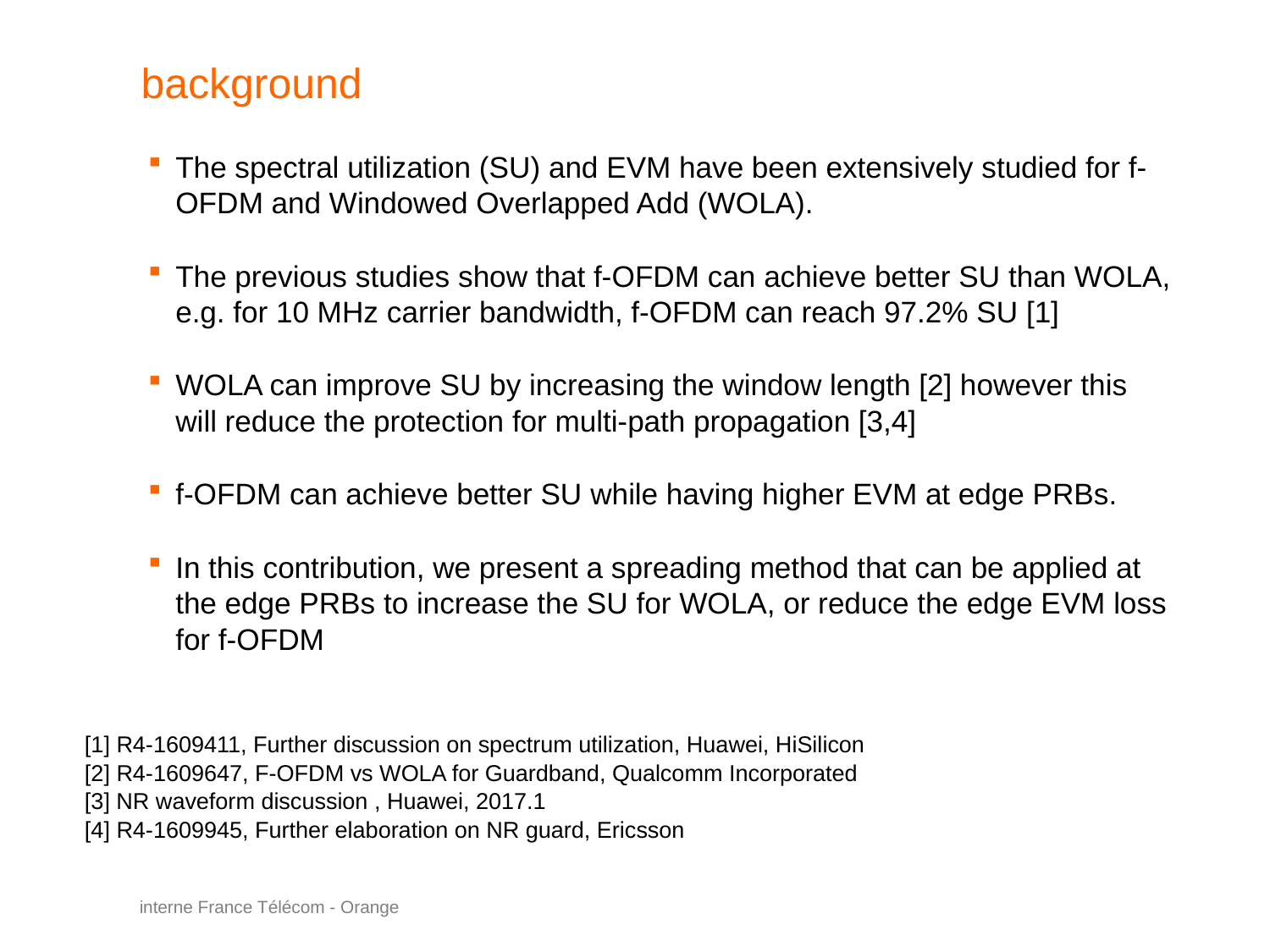

# background
The spectral utilization (SU) and EVM have been extensively studied for f-OFDM and Windowed Overlapped Add (WOLA).

The previous studies show that f-OFDM can achieve better SU than WOLA, e.g. for 10 MHz carrier bandwidth, f-OFDM can reach 97.2% SU [1]

WOLA can improve SU by increasing the window length [2] however this will reduce the protection for multi-path propagation [3,4]

f-OFDM can achieve better SU while having higher EVM at edge PRBs.

In this contribution, we present a spreading method that can be applied at the edge PRBs to increase the SU for WOLA, or reduce the edge EVM loss for f-OFDM

[1] R4-1609411, Further discussion on spectrum utilization, Huawei, HiSilicon
[2] R4-1609647, F-OFDM vs WOLA for Guardband, Qualcomm Incorporated
[3] NR waveform discussion , Huawei, 2017.1
[4] R4-1609945, Further elaboration on NR guard, Ericsson